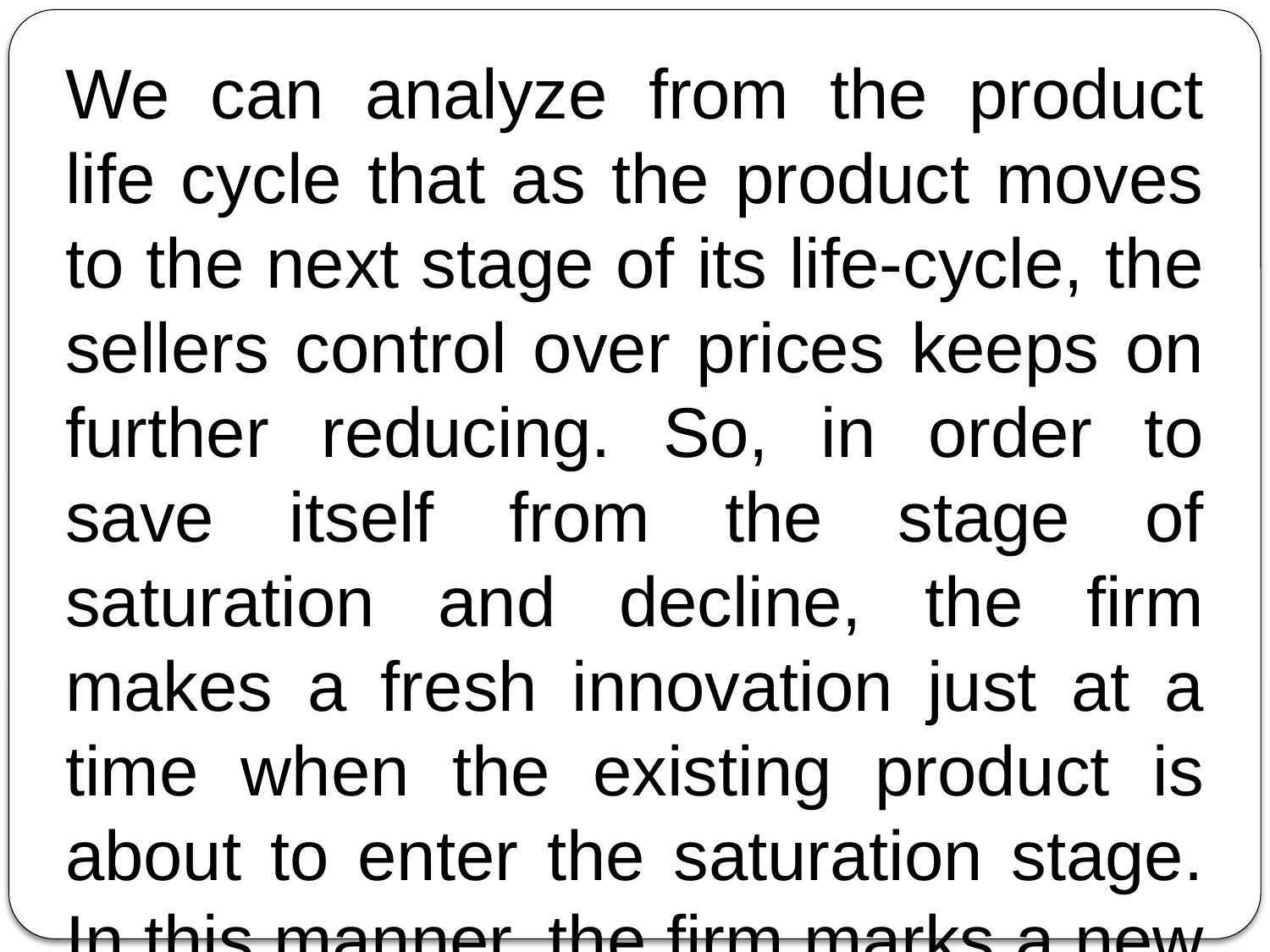

We can analyze from the product life cycle that as the product moves to the next stage of its life-cycle, the sellers control over prices keeps on further reducing. So, in order to save itself from the stage of saturation and decline, the firm makes a fresh innovation just at a time when the existing product is about to enter the saturation stage. In this manner, the firm marks a new product line.